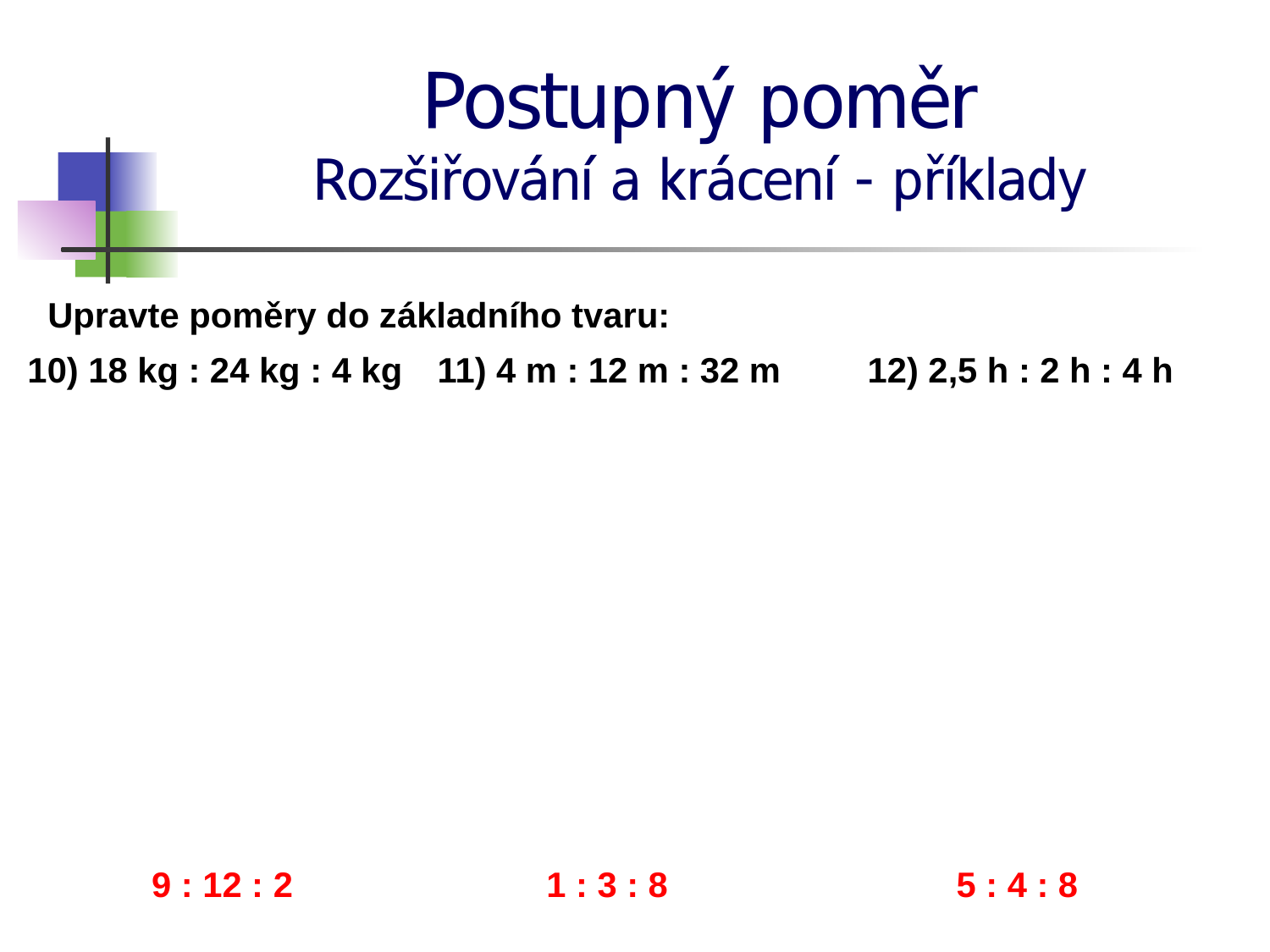

# Postupný poměr Rozšiřování a krácení - příklady
Upravte poměry do základního tvaru:
12) 2,5 h : 2 h : 4 h
10) 18 kg : 24 kg : 4 kg
11) 4 m : 12 m : 32 m
   9 : 12 : 2
   1 : 3 : 8
   5 : 4 : 8